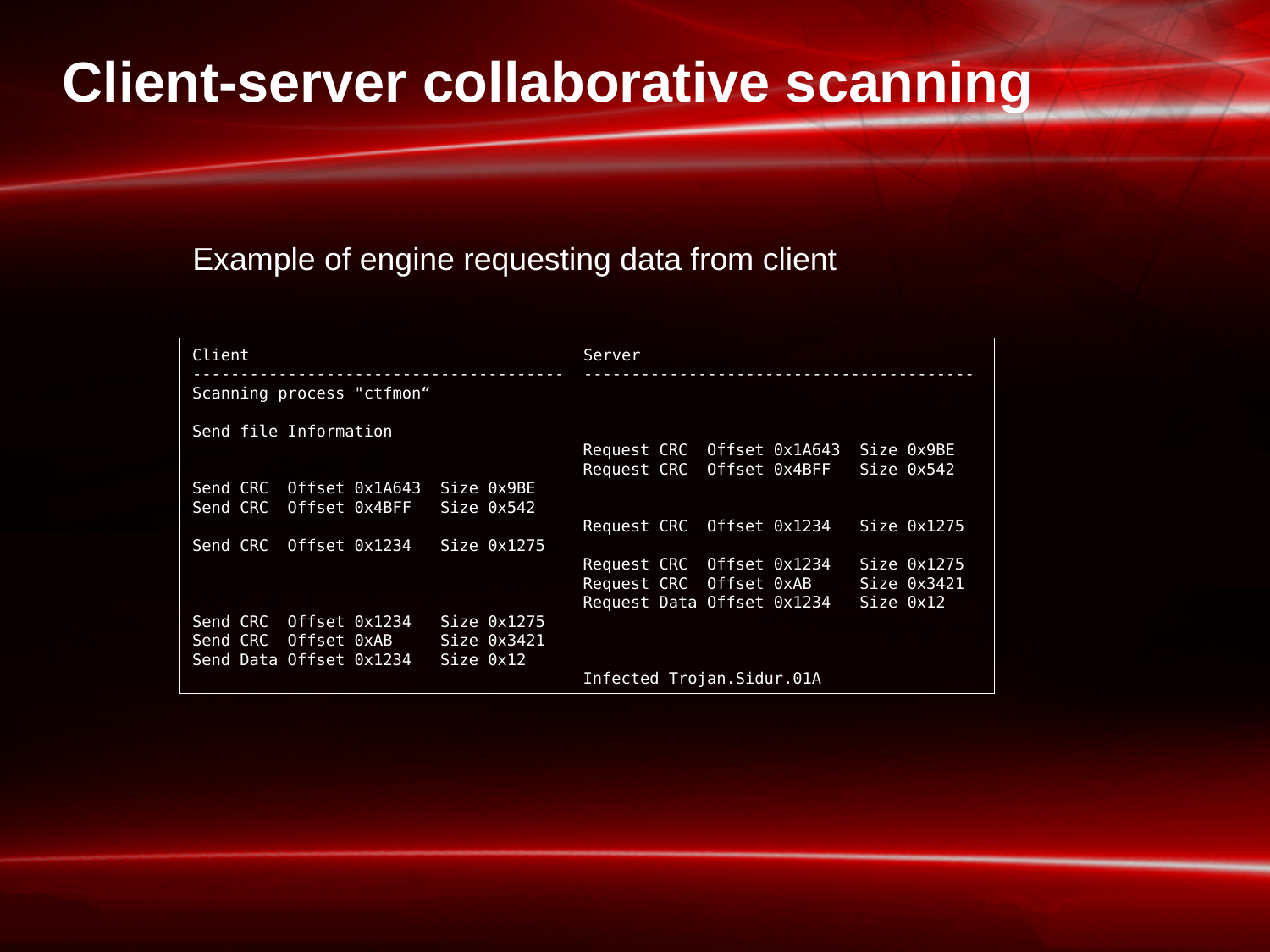

# Client-server collaborative scanning
Example of engine requesting data from client
Client                                   Server
---------------------------------------  -----------------------------------------
Scanning process "ctfmon“

Send file Information
                                         Request CRC  Offset 0x1A643  Size 0x9BE
                                         Request CRC  Offset 0x4BFF   Size 0x542
Send CRC  Offset 0x1A643  Size 0x9BE
Send CRC  Offset 0x4BFF   Size 0x542
                                         Request CRC  Offset 0x1234   Size 0x1275
Send CRC  Offset 0x1234   Size 0x1275
                                         Request CRC  Offset 0x1234   Size 0x1275
                                         Request CRC  Offset 0xAB     Size 0x3421
                                         Request Data Offset 0x1234   Size 0x12
Send CRC  Offset 0x1234   Size 0x1275
Send CRC  Offset 0xAB     Size 0x3421
Send Data Offset 0x1234   Size 0x12
                                         Infected Trojan.Sidur.01A